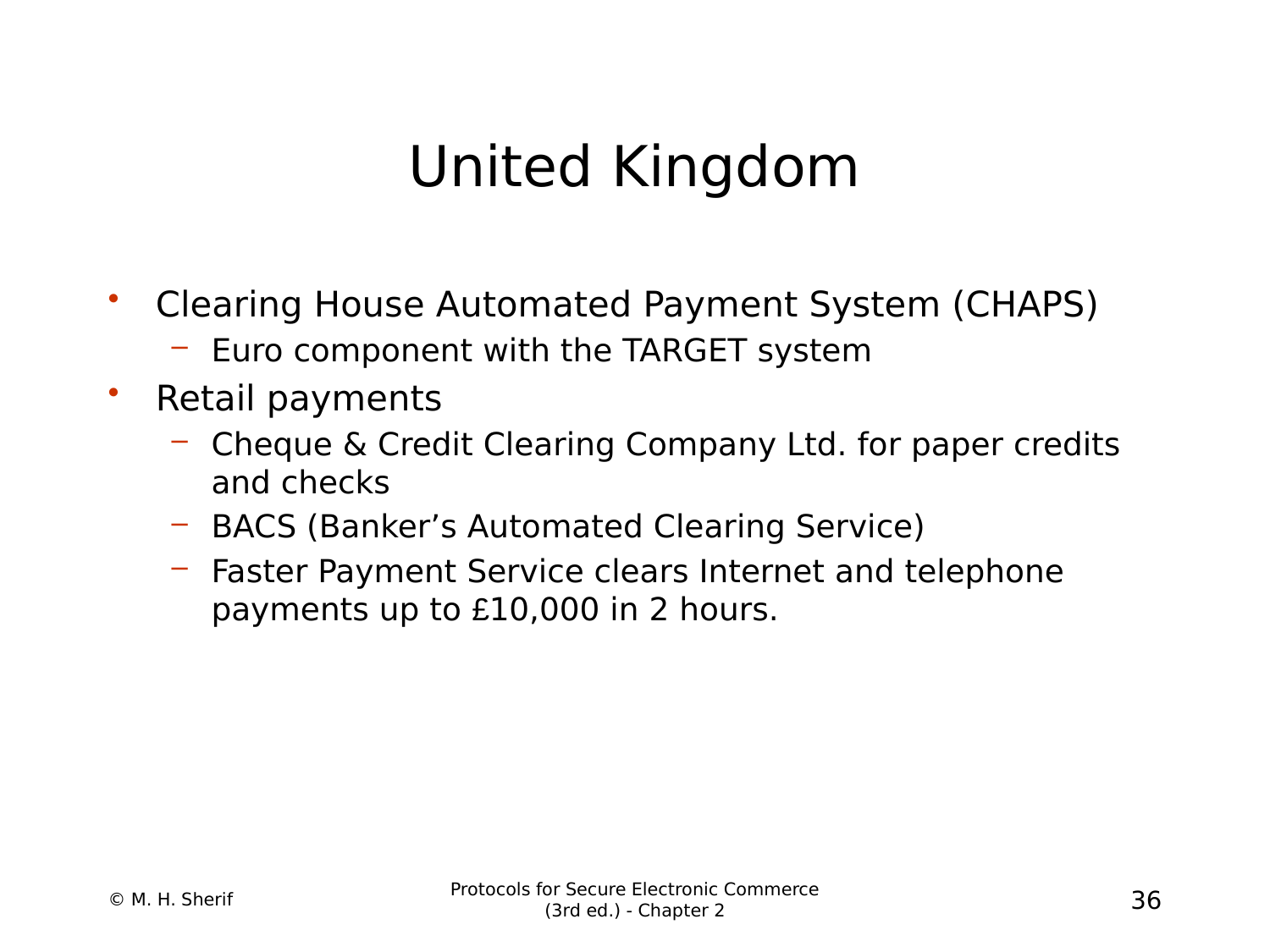

# United Kingdom
Clearing House Automated Payment System (CHAPS)
Euro component with the TARGET system
Retail payments
Cheque & Credit Clearing Company Ltd. for paper credits and checks
BACS (Banker’s Automated Clearing Service)
Faster Payment Service clears Internet and telephone payments up to £10,000 in 2 hours.
© M. H. Sherif
Protocols for Secure Electronic Commerce (3rd ed.) - Chapter 2
36